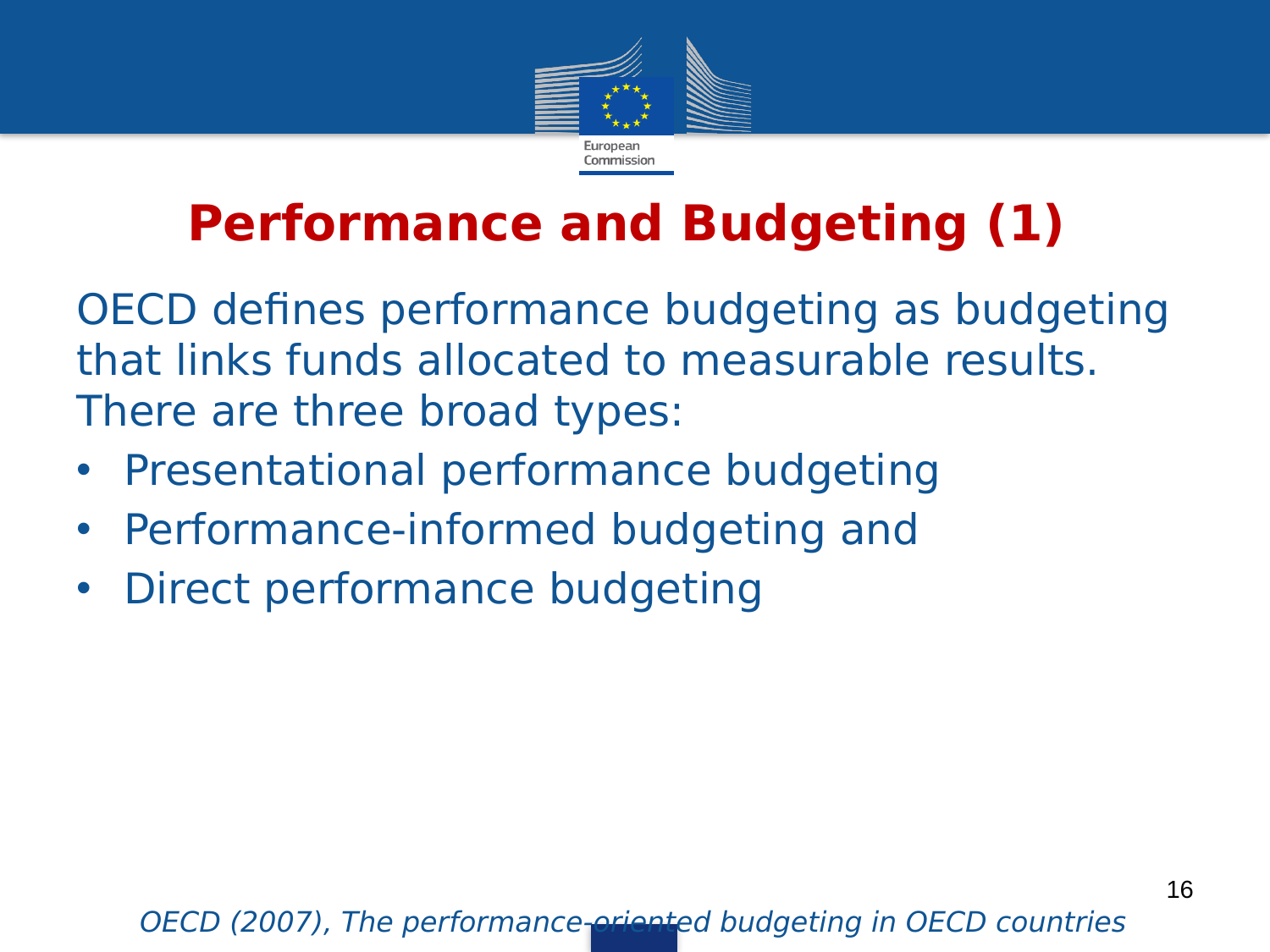

# Performance and Budgeting (1)
OECD defines performance budgeting as budgeting that links funds allocated to measurable results. There are three broad types:
Presentational performance budgeting
Performance-informed budgeting and
Direct performance budgeting

OECD (2007), The performance-oriented budgeting in OECD countries
16